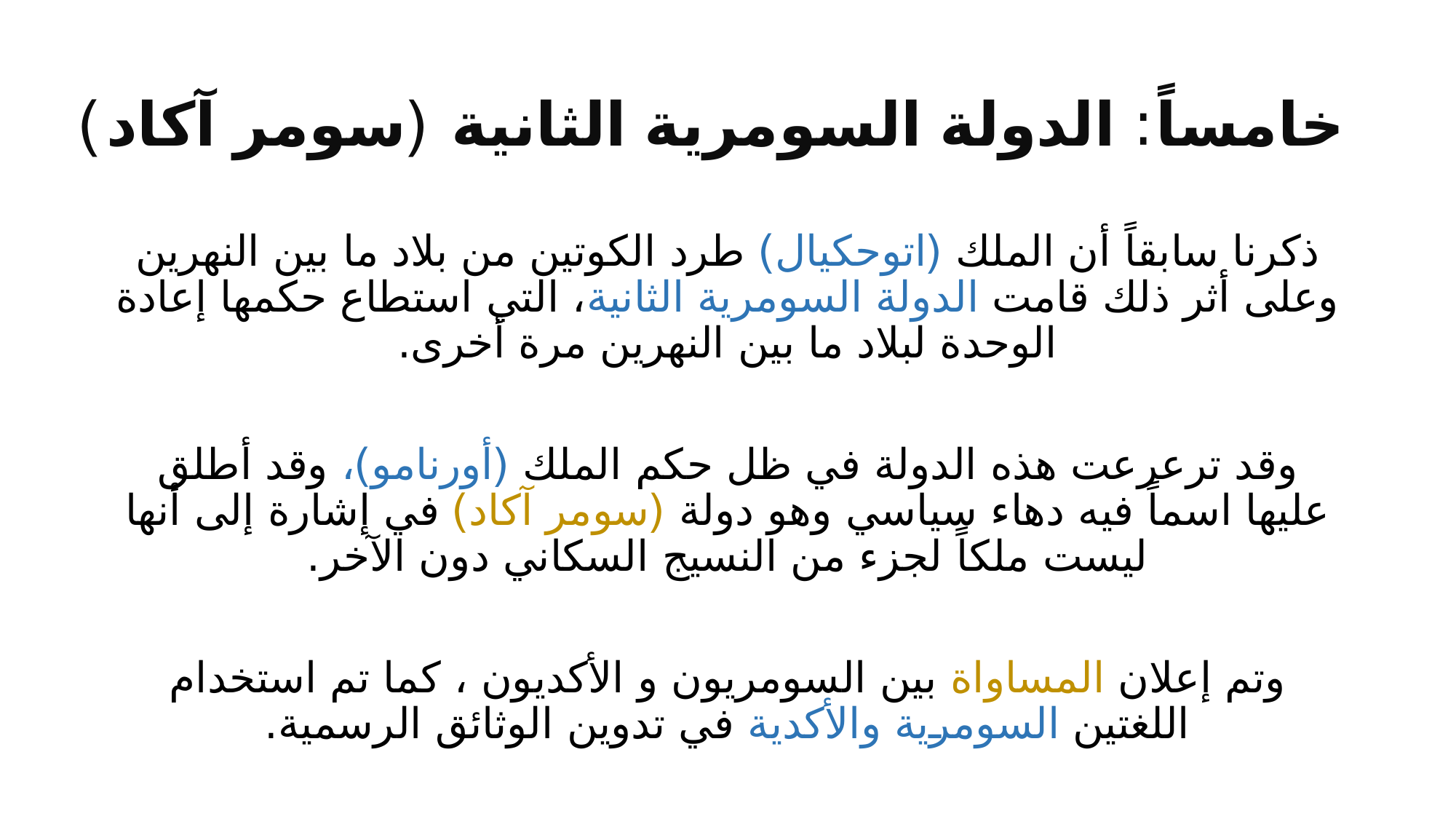

# خامساً: الدولة السومرية الثانية (سومر آكاد)
ذكرنا سابقاً أن الملك (اتوحكيال) طرد الكوتين من بلاد ما بين النهرين وعلى أثر ذلك قامت الدولة السومرية الثانية، التي استطاع حكمها إعادة الوحدة لبلاد ما بين النهرين مرة أخرى.

وقد ترعرعت هذه الدولة في ظل حكم الملك (أورنامو)، وقد أطلق عليها اسماً فيه دهاء سياسي وهو دولة (سومر آكاد) في إشارة إلى أنها ليست ملكاً لجزء من النسيج السكاني دون الآخر.

وتم إعلان المساواة بين السومريون و الأكديون ، كما تم استخدام اللغتين السومرية والأكدية في تدوين الوثائق الرسمية.